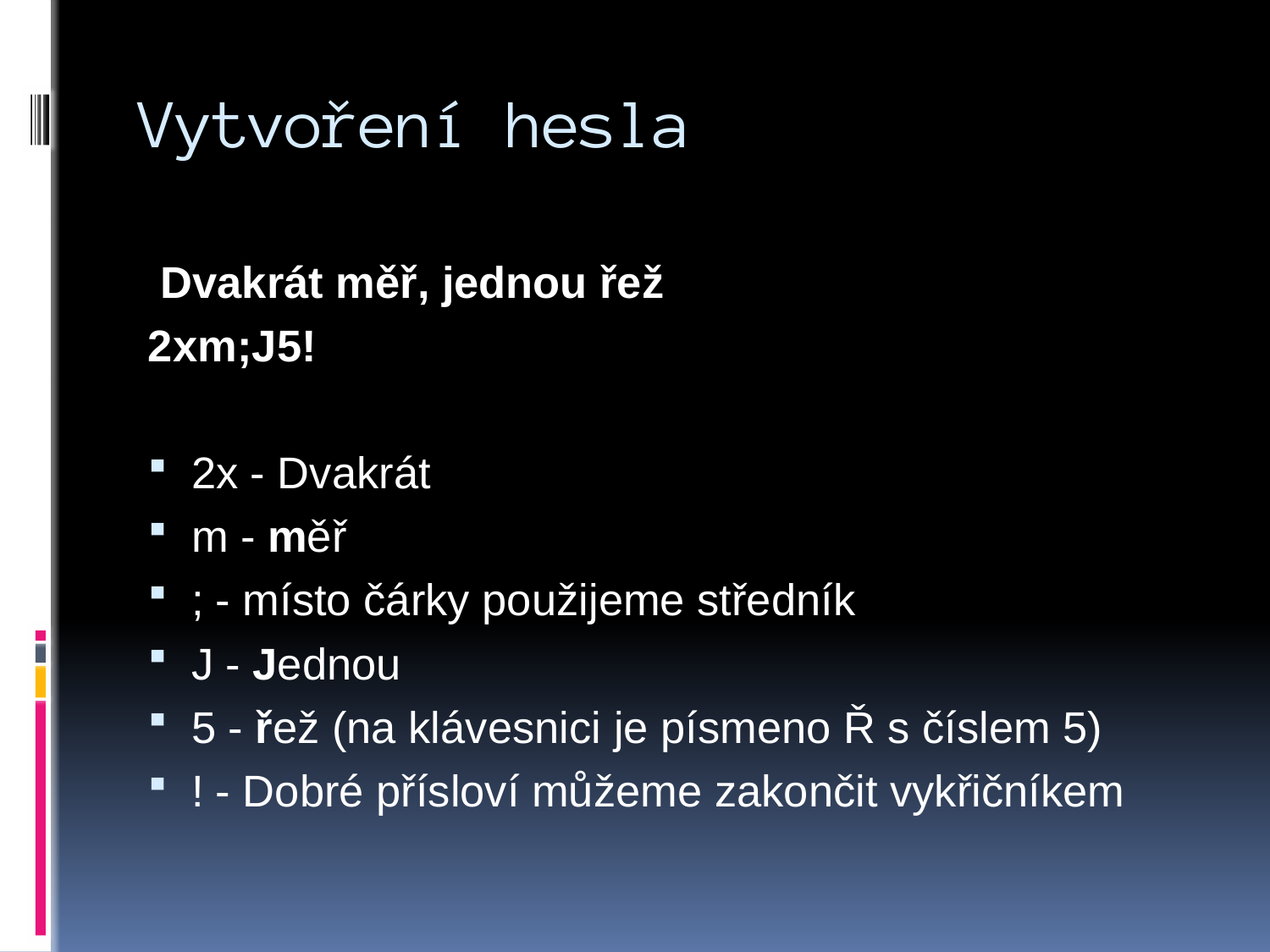

# Vytvoření hesla
 Dvakrát měř, jednou řež
2xm;J5!

2x - Dvakrát
m - měř
; - místo čárky použijeme středník
J - Jednou
5 - řež (na klávesnici je písmeno Ř s číslem 5)
! - Dobré přísloví můžeme zakončit vykřičníkem